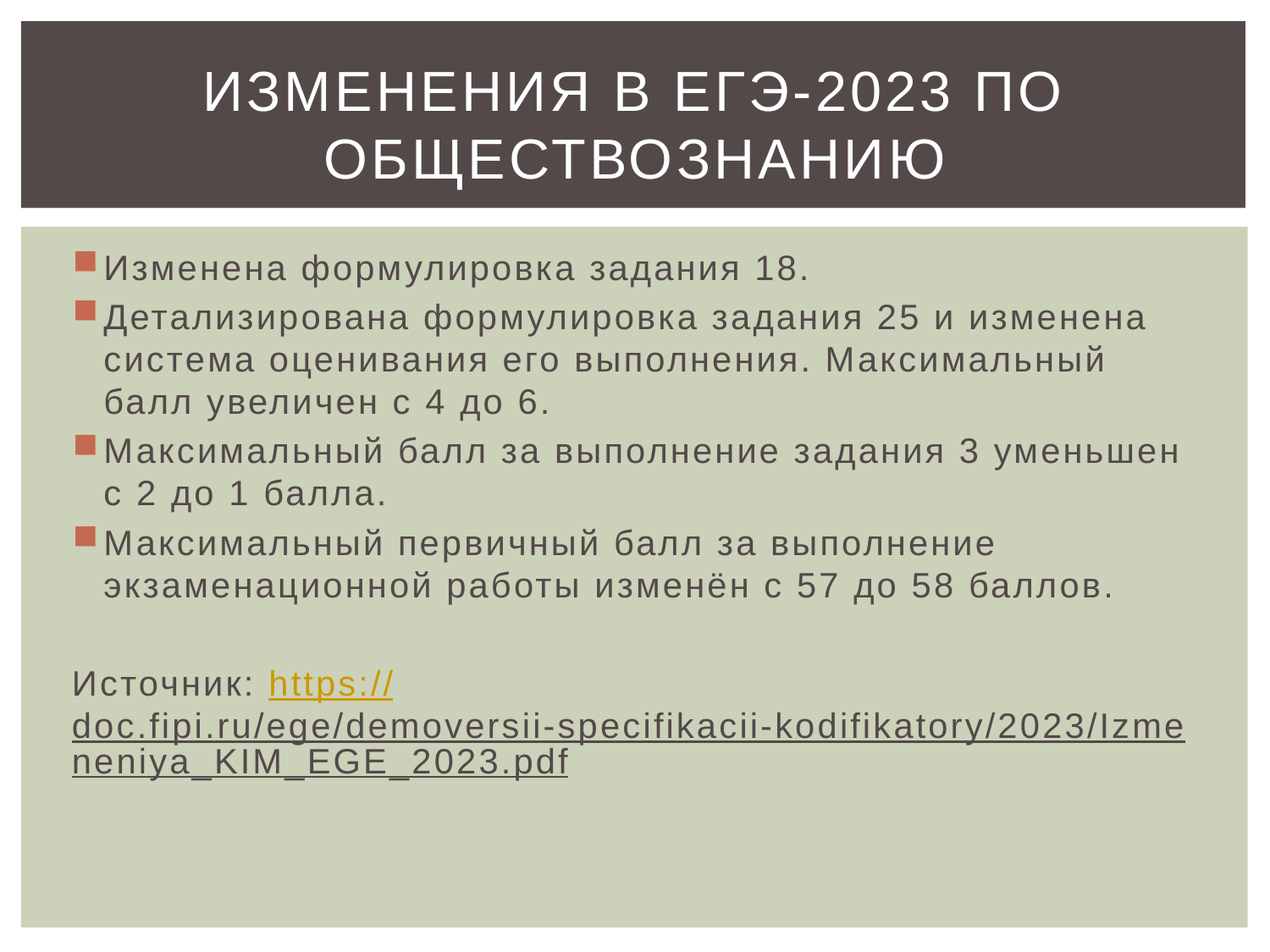

# Изменения в ЕГЭ-2023 по обществознанию
Изменена формулировка задания 18.
Детализирована формулировка задания 25 и изменена система оценивания его выполнения. Максимальный балл увеличен с 4 до 6.
Максимальный балл за выполнение задания 3 уменьшен с 2 до 1 балла.
Максимальный первичный балл за выполнение экзаменационной работы изменён с 57 до 58 баллов.

Источник: https://doc.fipi.ru/ege/demoversii-specifikacii-kodifikatory/2023/Izmeneniya_KIM_EGE_2023.pdf